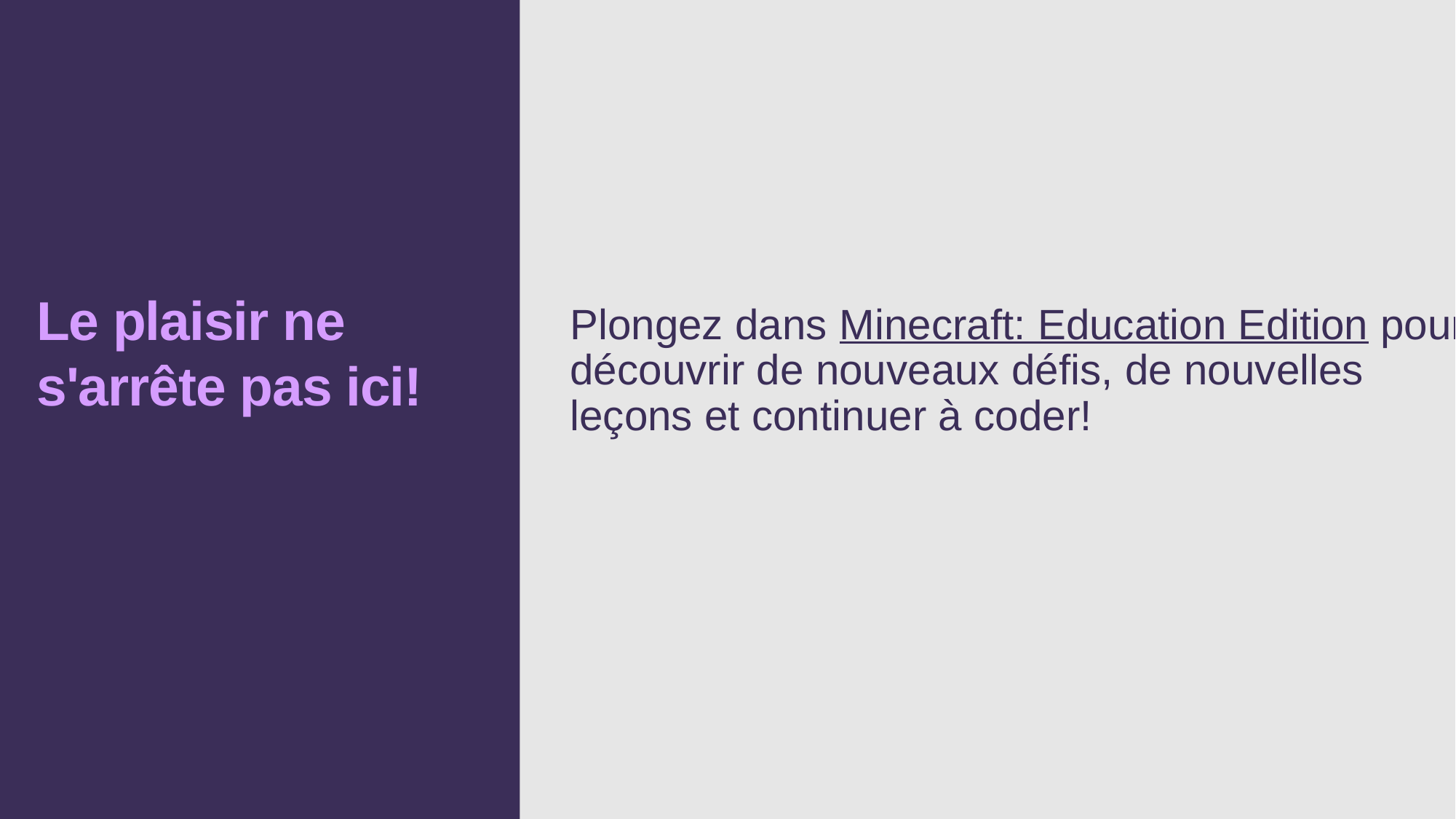

Plongez dans Minecraft: Education Edition pour découvrir de nouveaux défis, de nouvelles leçons et continuer à coder!

# Le plaisir ne s'arrête pas ici!